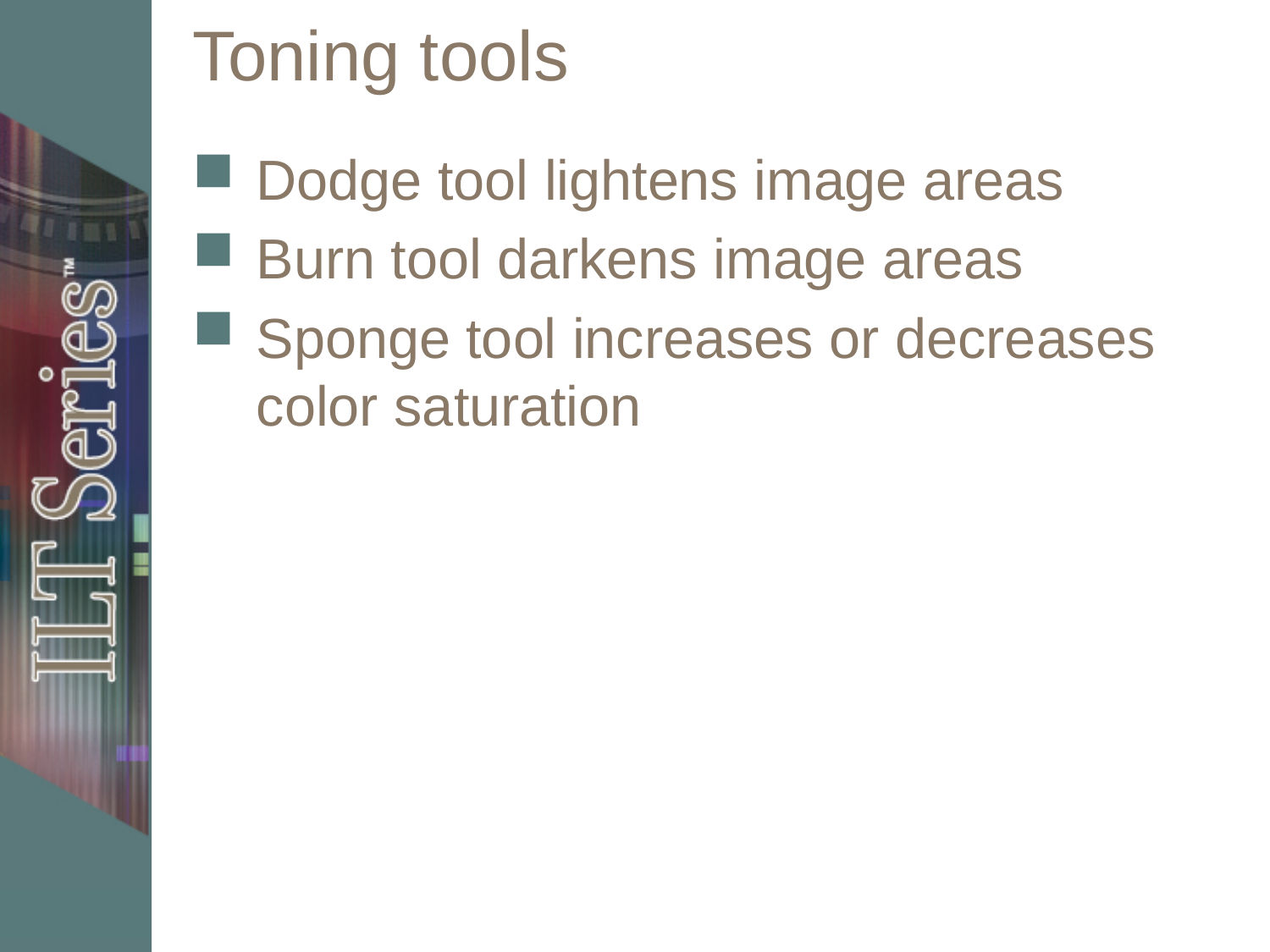

# Toning tools
Dodge tool lightens image areas
Burn tool darkens image areas
Sponge tool increases or decreases color saturation